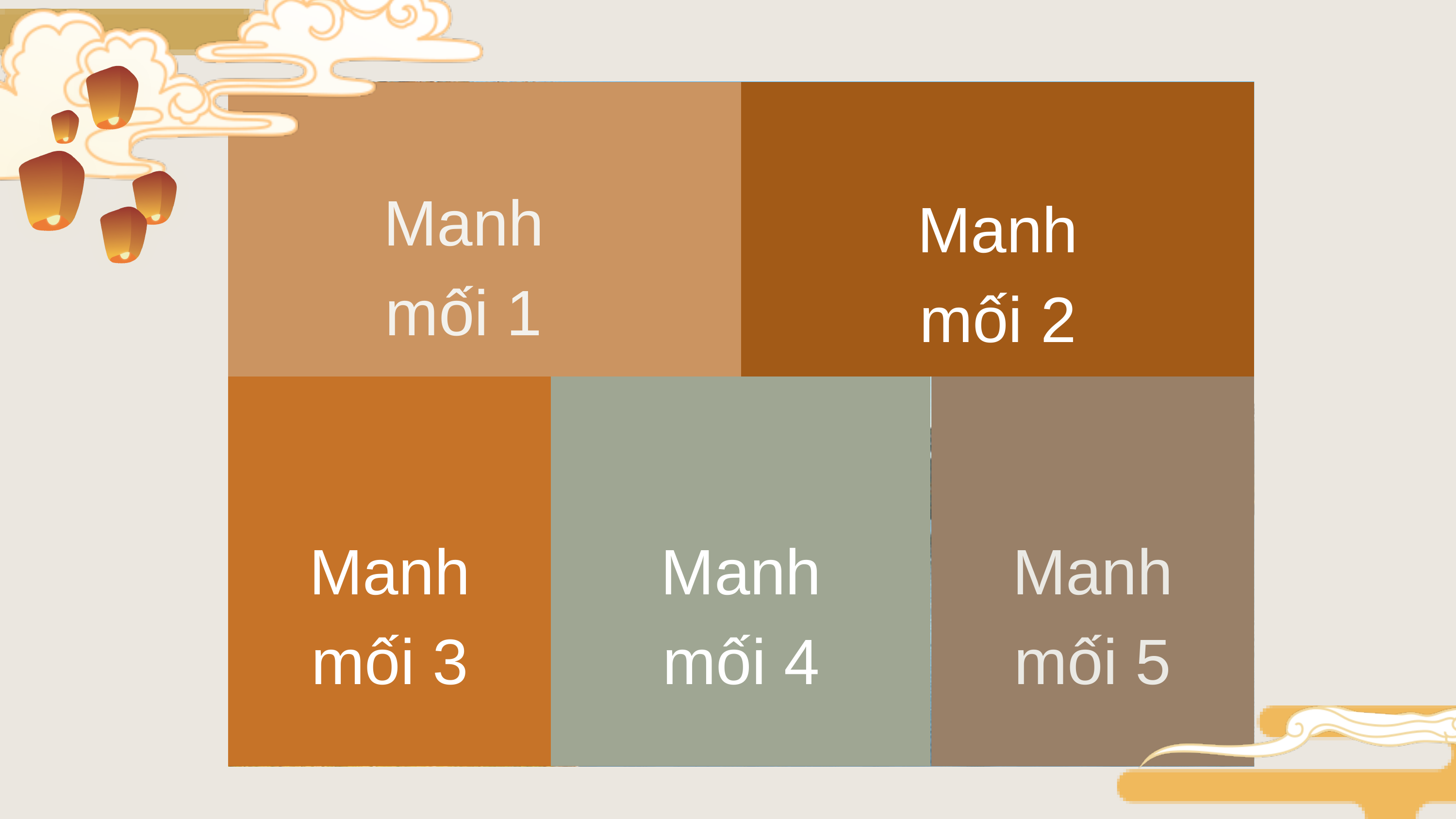

Manh mối 1
Manh mối 2

Manh mối 3
Manh mối 4
Manh mối 5